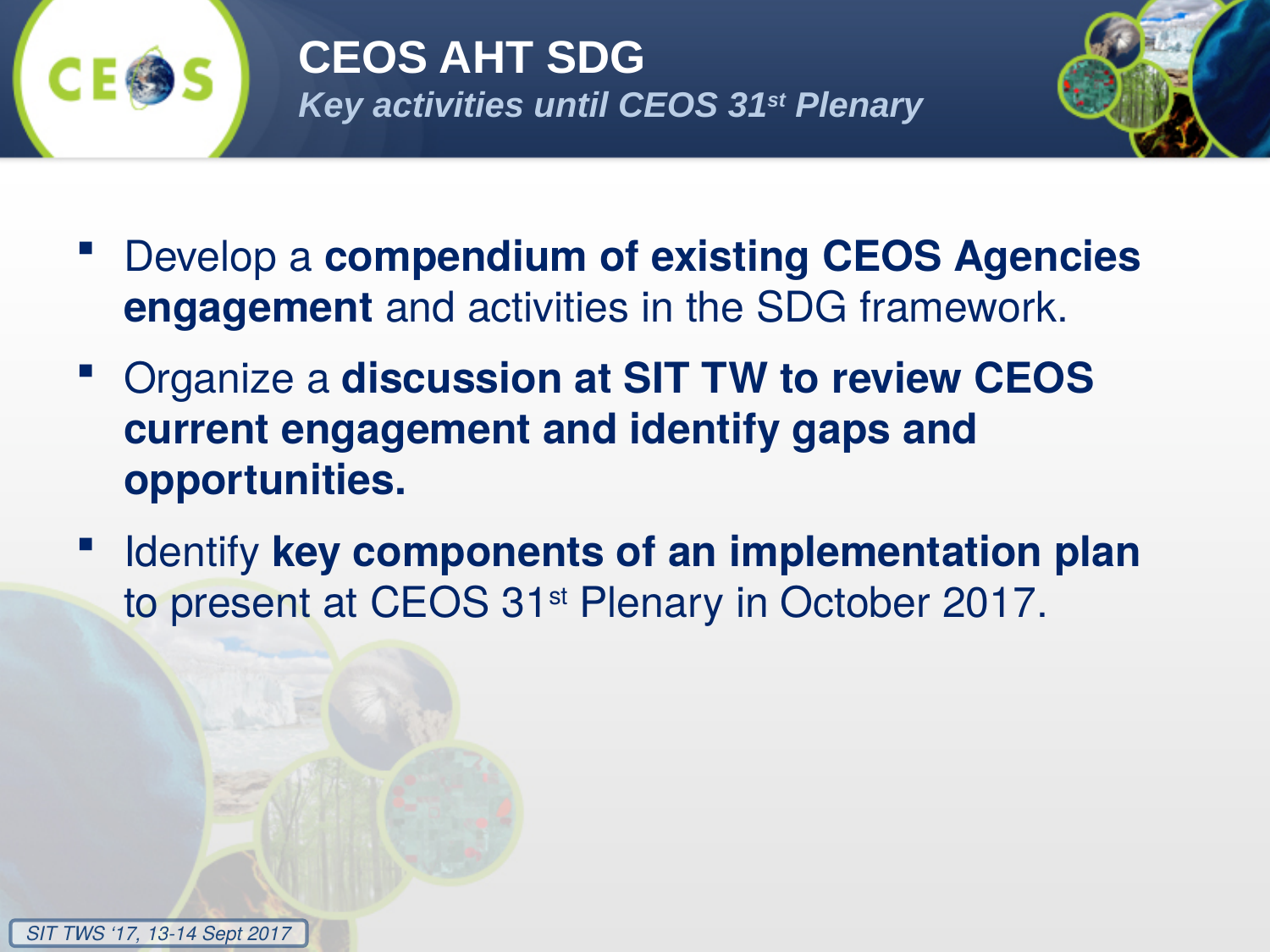

CEOS AHT SDG
Key activities until CEOS 31st Plenary
Develop a compendium of existing CEOS Agencies engagement and activities in the SDG framework.
Organize a discussion at SIT TW to review CEOS current engagement and identify gaps and opportunities.
Identify key components of an implementation plan to present at CEOS 31st Plenary in October 2017.